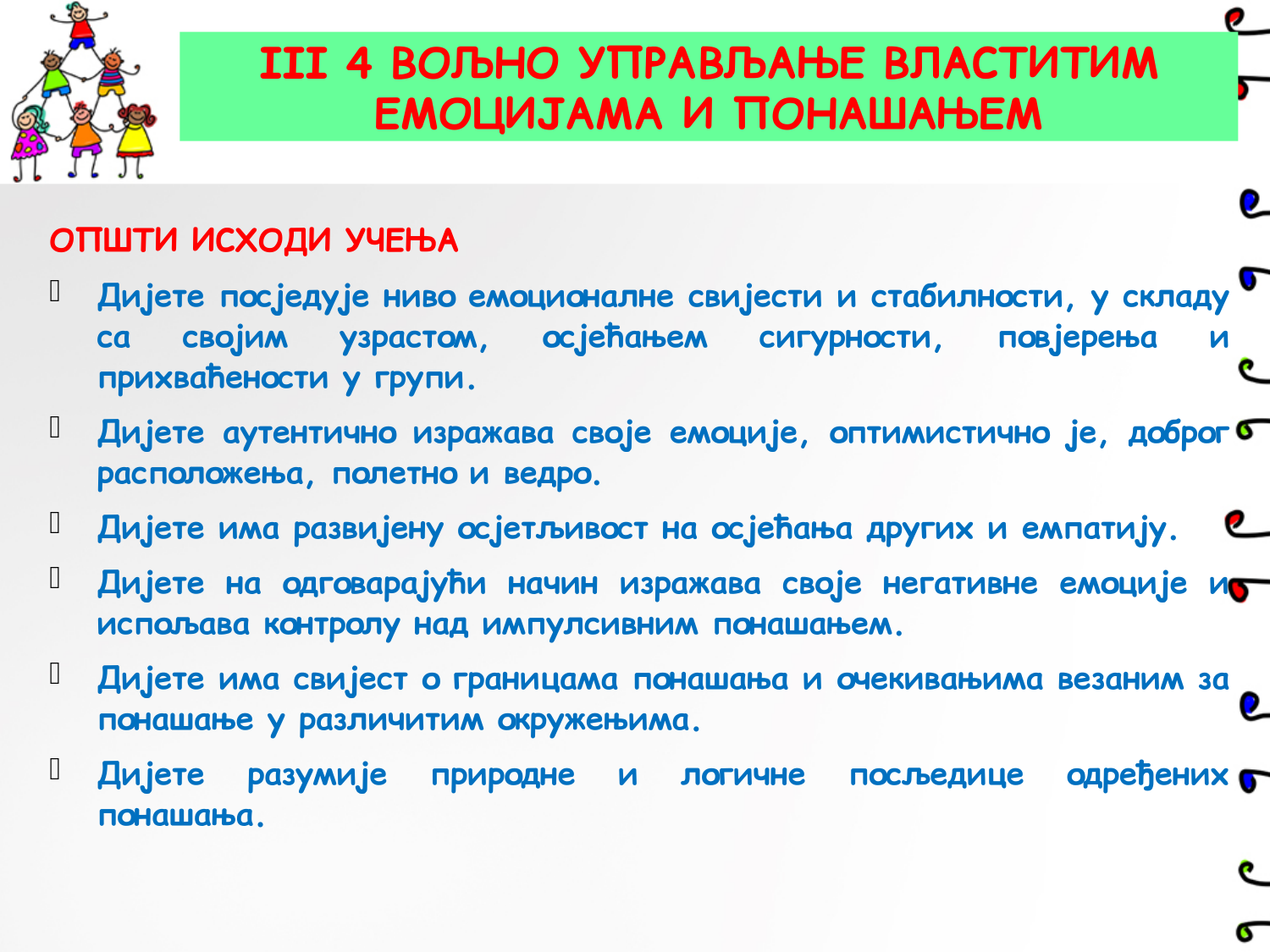

# III 4 ВОЉНО УПРАВЉАЊЕ ВЛАСТИТИМ ЕМОЦИЈАМА И ПОНАШАЊЕМ
ОПШТИ ИСХОДИ УЧЕЊА
Дијете посједује ниво емоционалне свијести и стабилности, у складу са својим узрастом, осјећањем сигурности, повјерења и прихваћености у групи.
Дијете аутентично изражава своје емоције, оптимистично је, доброг расположења, полетно и ведро.
Дијете има развијену осјетљивост на осјећања других и емпатију.
Дијете на одговарајући начин изражава своје негативне емоције и испољава контролу над импулсивним понашањем.
Дијете има свијест о границама понашања и очекивањима везаним за понашање у различитим окружењима.
Дијете разумије природне и логичне посљедице одређених понашања.